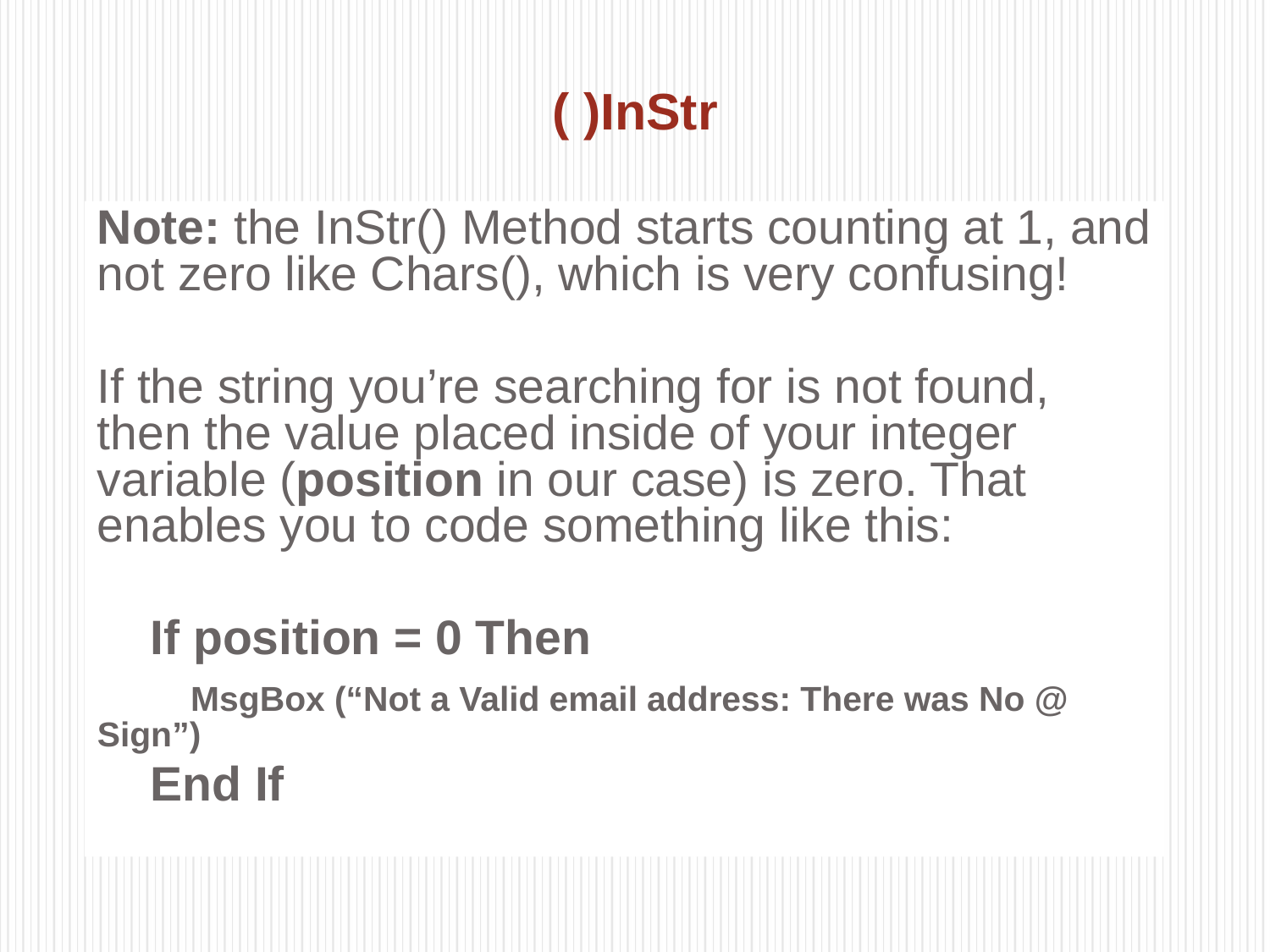

# InStr( )
Note: the InStr() Method starts counting at 1, and not zero like Chars(), which is very confusing!

If the string you’re searching for is not found, then the value placed inside of your integer variable (position in our case) is zero. That enables you to code something like this:

    If position = 0 Then
       MsgBox (“Not a Valid email address: There was No @ Sign”)
    End If